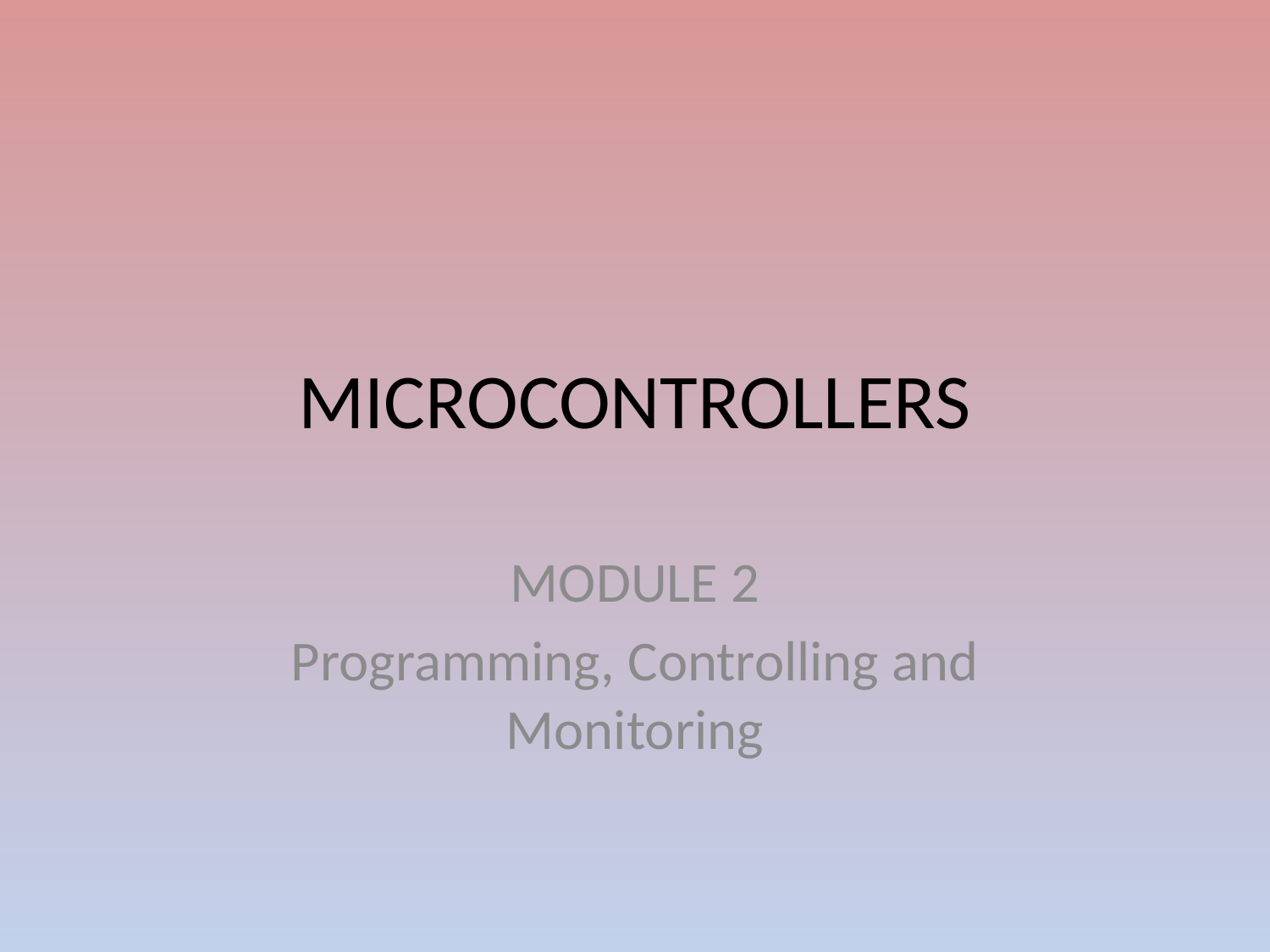

# MICROCONTROLLERS
MODULE 2
Programming, Controlling and Monitoring